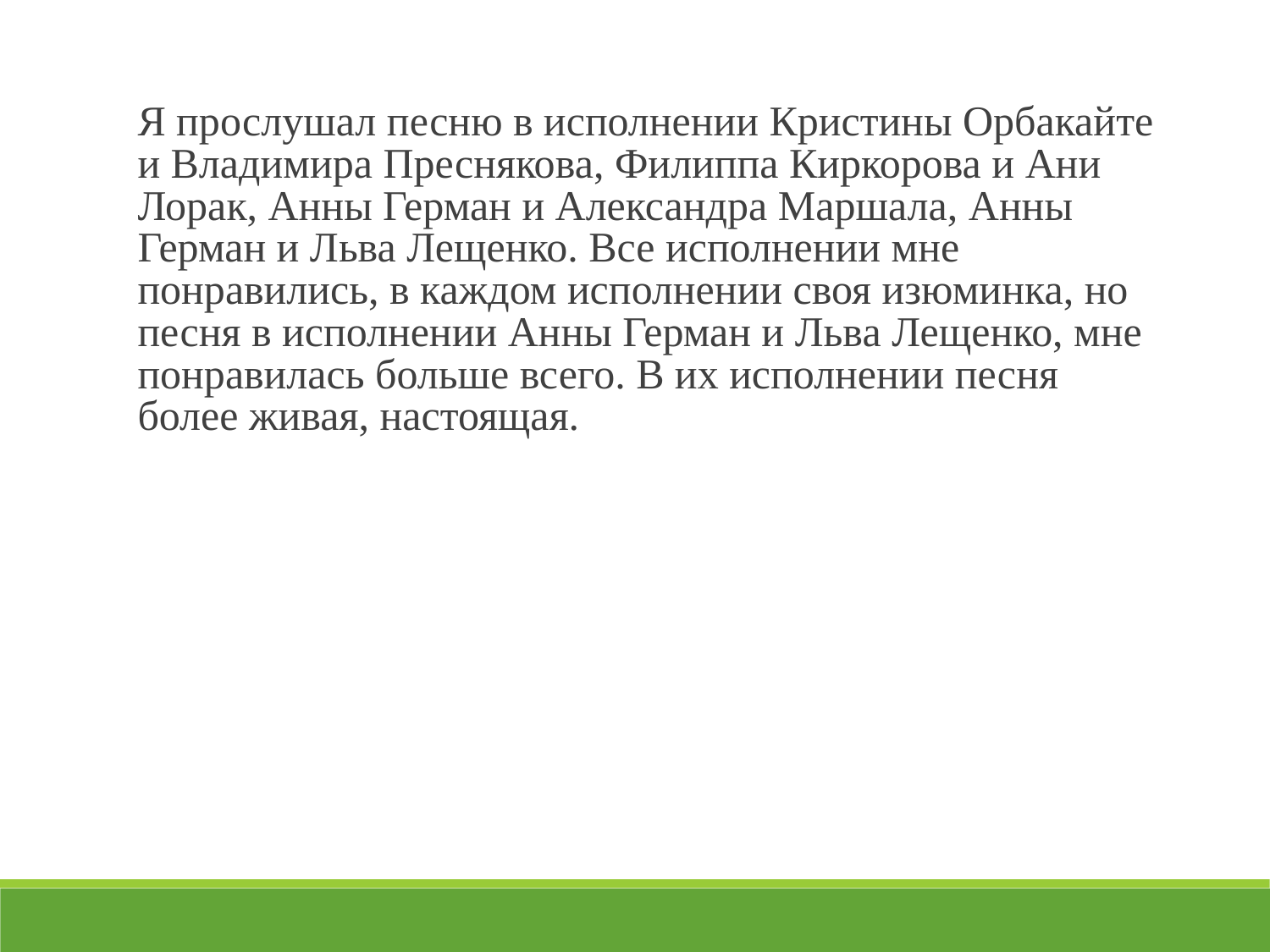

Я прослушал песню в исполнении Кристины Орбакайте и Владимира Преснякова, Филиппа Киркорова и Ани Лорак, Анны Герман и Александра Маршала, Анны Герман и Льва Лещенко. Все исполнении мне понравились, в каждом исполнении своя изюминка, но песня в исполнении Анны Герман и Льва Лещенко, мне понравилась больше всего. В их исполнении песня более живая, настоящая.